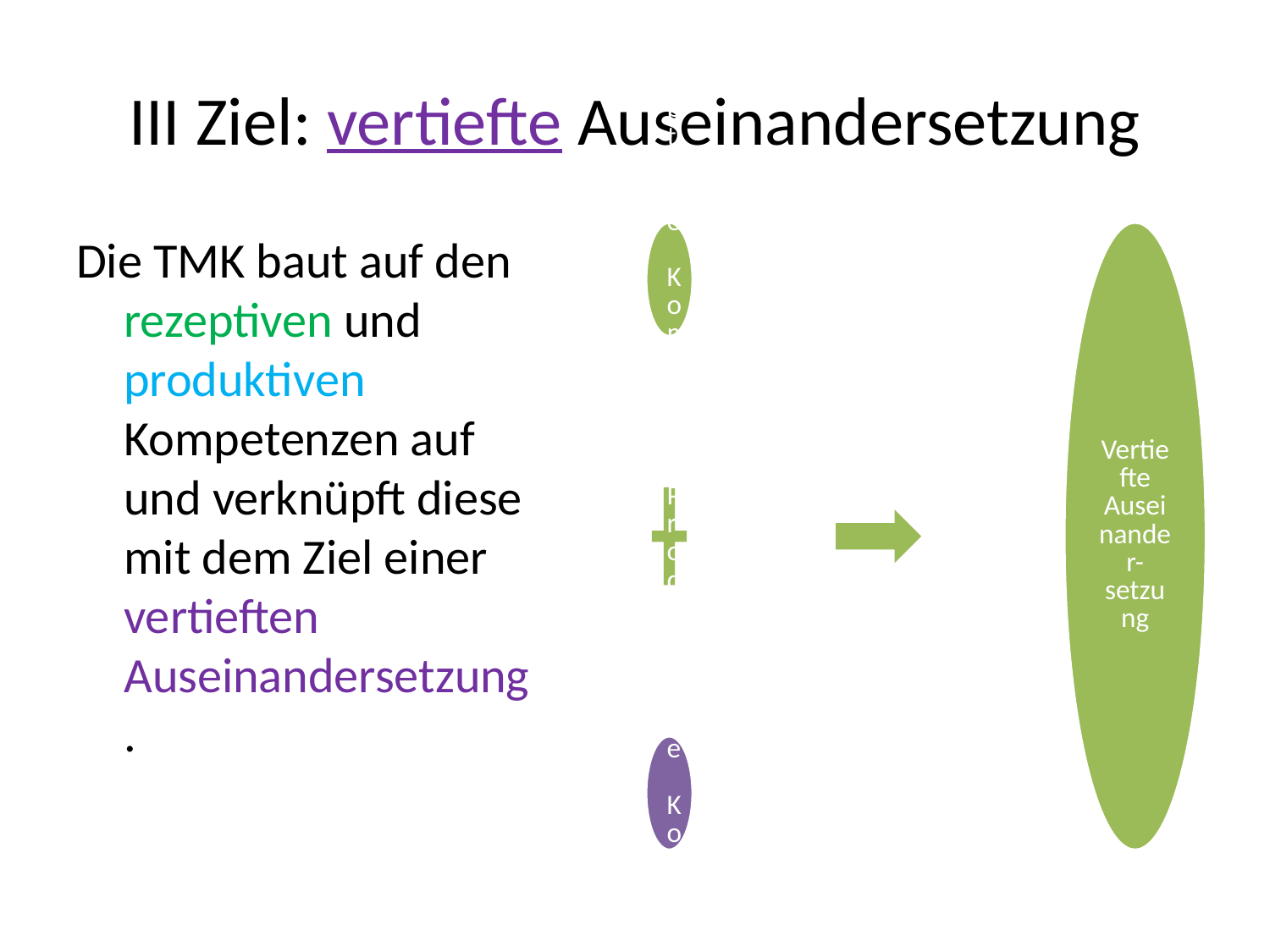

# III Ziel: vertiefte Auseinandersetzung
Die TMK baut auf den rezeptiven und produktiven Kompetenzen auf und verknüpft diese mit dem Ziel einer vertieften Auseinandersetzung.

Vertiefte Auseinander-setzung